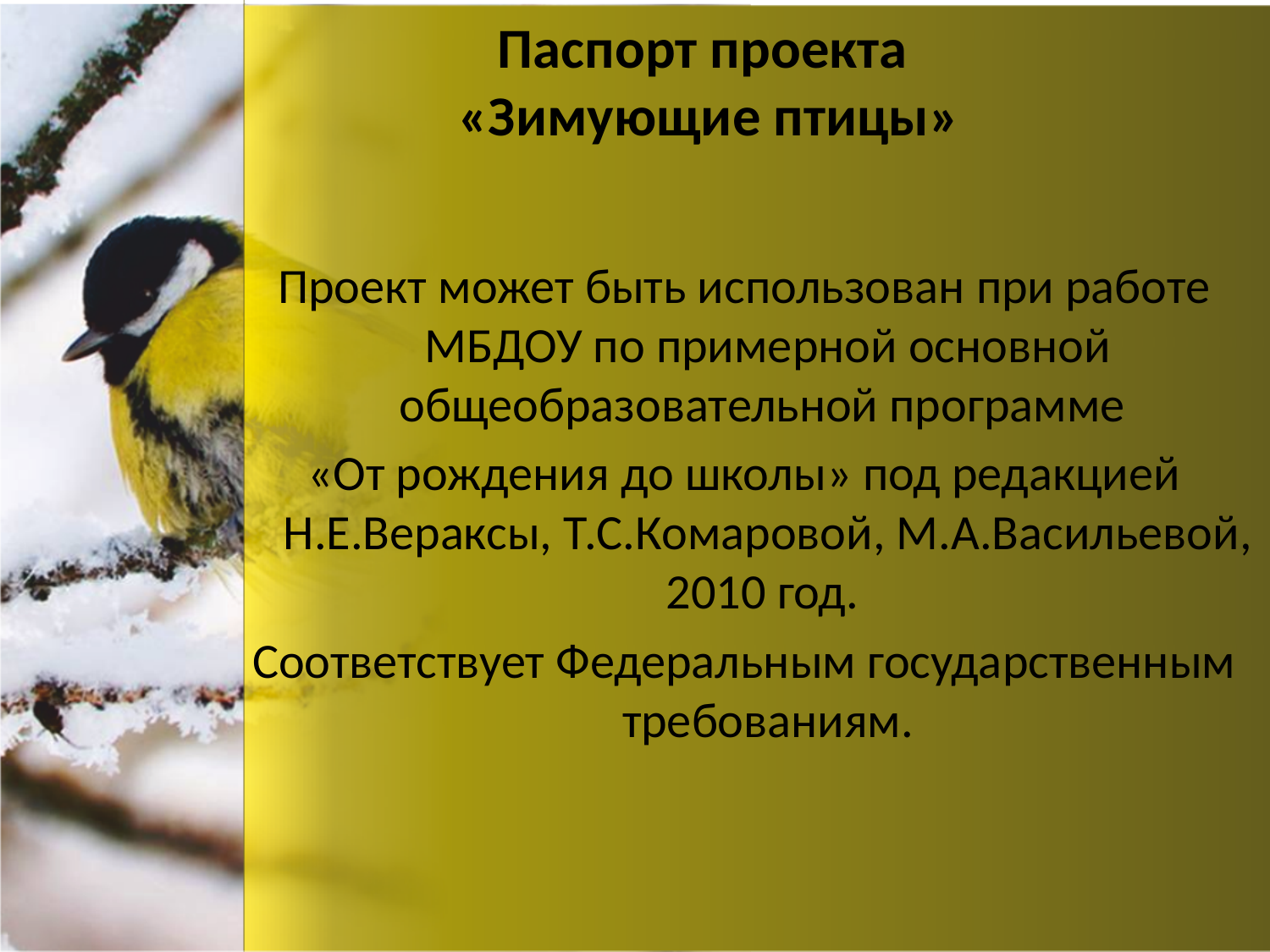

# Паспорт проекта «Зимующие птицы»
Проект может быть использован при работе МБДОУ по примерной основной общеобразовательной программе
«От рождения до школы» под редакцией Н.Е.Вераксы, Т.С.Комаровой, М.А.Васильевой, 2010 год.
Соответствует Федеральным государственным требованиям.